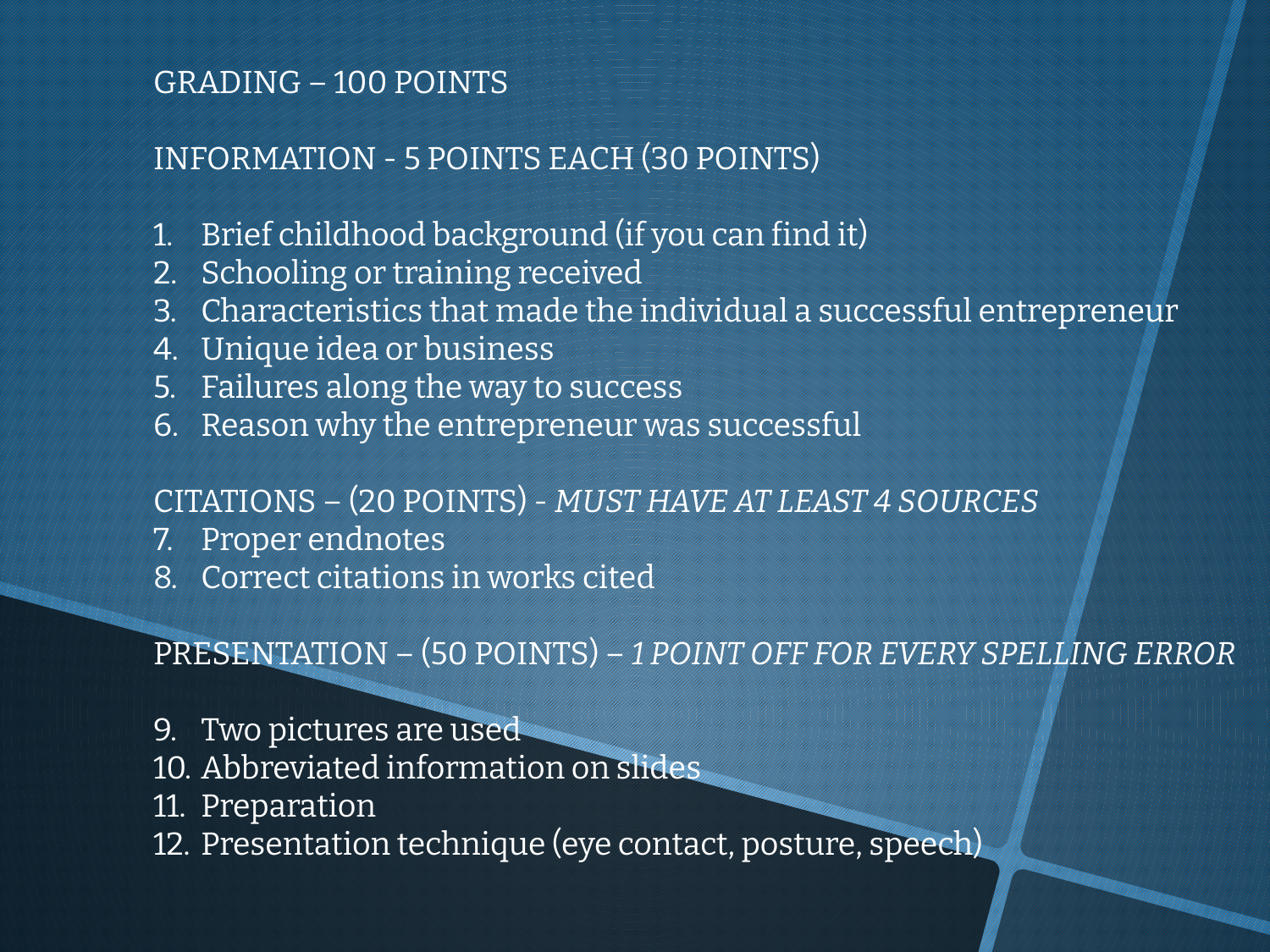

GRADING – 100 POINTS

INFORMATION - 5 POINTS EACH (30 POINTS)

Brief childhood background (if you can find it)
Schooling or training received
Characteristics that made the individual a successful entrepreneur
Unique idea or business
Failures along the way to success
Reason why the entrepreneur was successful

CITATIONS – (20 POINTS) - MUST HAVE AT LEAST 4 SOURCES
Proper endnotes
Correct citations in works cited

PRESENTATION – (50 POINTS) – 1 POINT OFF FOR EVERY SPELLING ERROR

Two pictures are used
Abbreviated information on slides
Preparation
Presentation technique (eye contact, posture, speech)